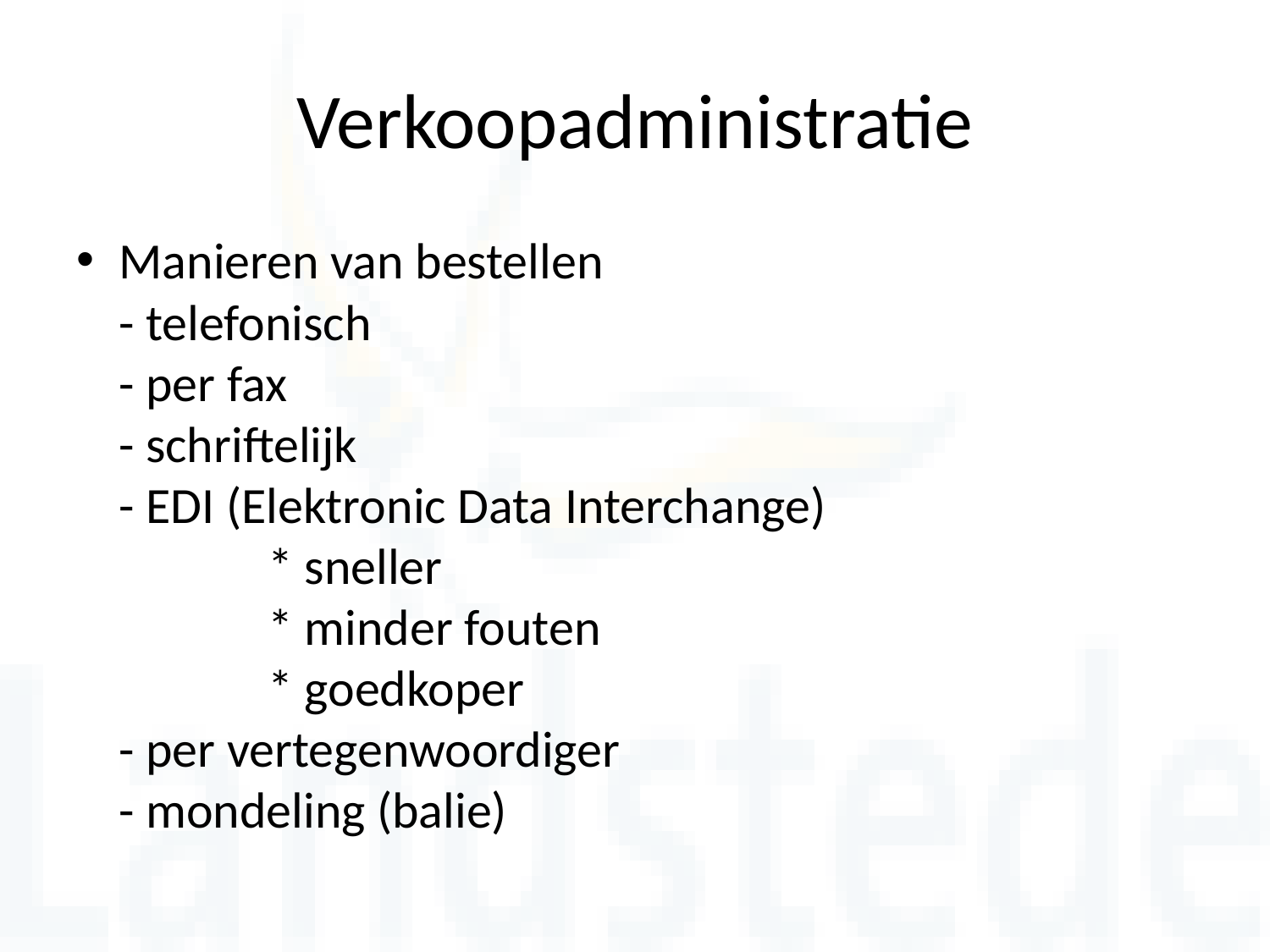

# Verkoopadministratie
Manieren van bestellen
- telefonisch
- per fax
- schriftelijk
- EDI (Elektronic Data Interchange)
             * sneller
             * minder fouten
             * goedkoper
- per vertegenwoordiger
- mondeling (balie)